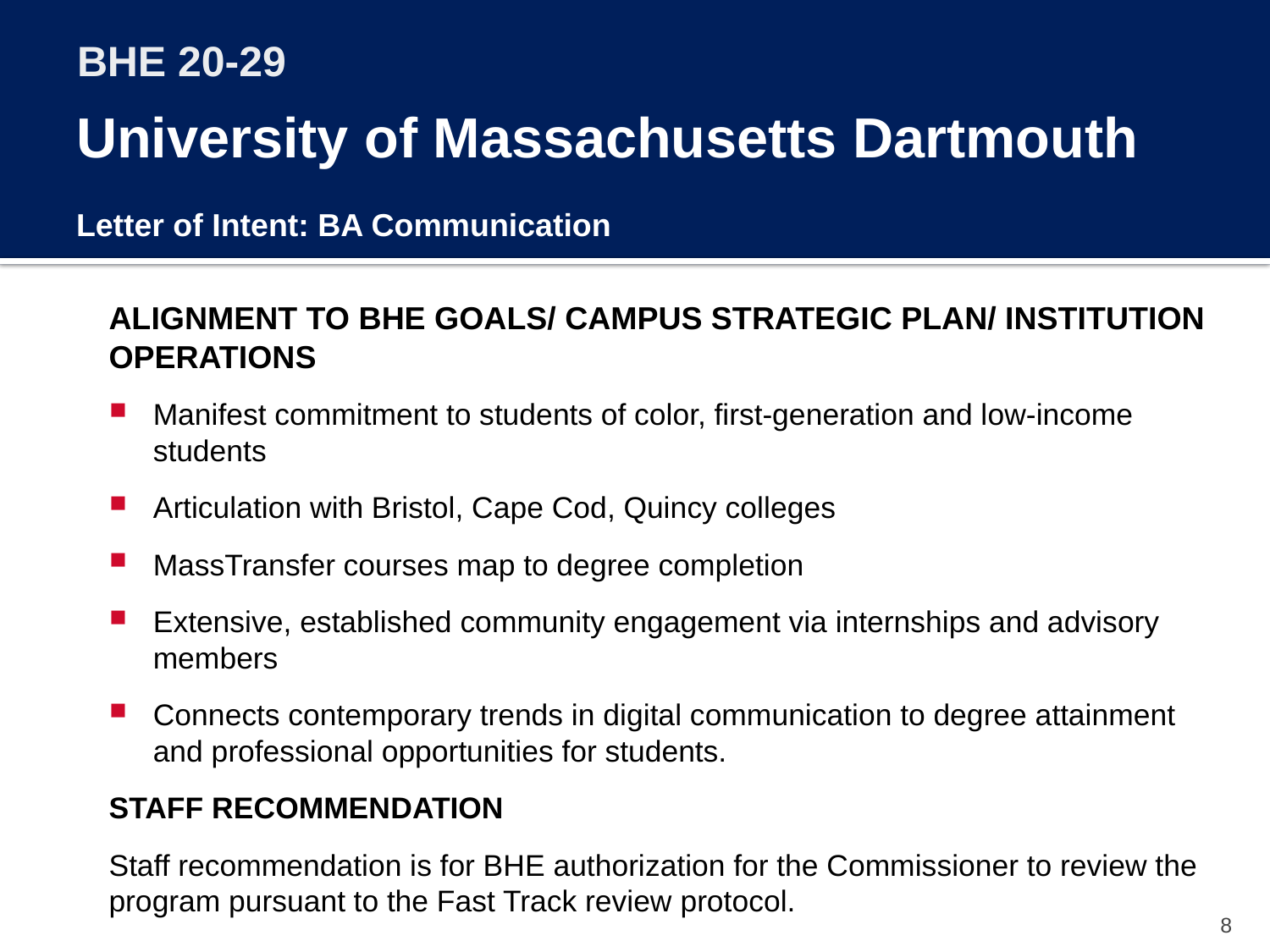

BHE 20-29
# University of Massachusetts Dartmouth Letter of Intent: BA Communication
ALIGNMENT TO BHE GOALS/ CAMPUS STRATEGIC PLAN/ INSTITUTION OPERATIONS
Manifest commitment to students of color, first-generation and low-income students
Articulation with Bristol, Cape Cod, Quincy colleges
MassTransfer courses map to degree completion
Extensive, established community engagement via internships and advisory members
Connects contemporary trends in digital communication to degree attainment and professional opportunities for students.
STAFF RECOMMENDATION
Staff recommendation is for BHE authorization for the Commissioner to review the program pursuant to the Fast Track review protocol.